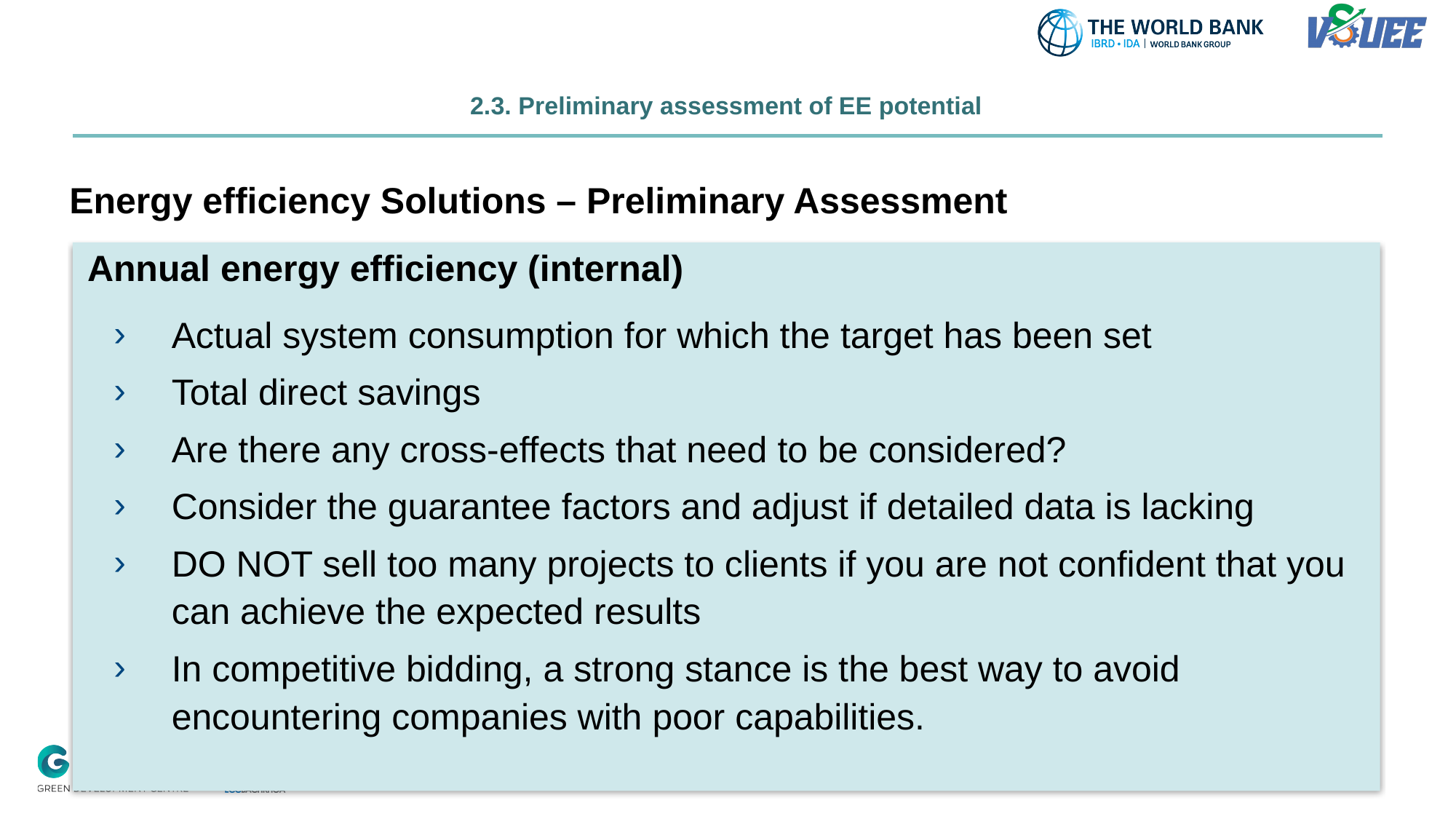

# 2.3. Preliminary assessment of EE potential
Energy efficiency Solutions – Preliminary Assessment
Annual energy efficiency (internal)
Actual system consumption for which the target has been set
Total direct savings
Are there any cross-effects that need to be considered?
Consider the guarantee factors and adjust if detailed data is lacking
DO NOT sell too many projects to clients if you are not confident that you can achieve the expected results
In competitive bidding, a strong stance is the best way to avoid encountering companies with poor capabilities.